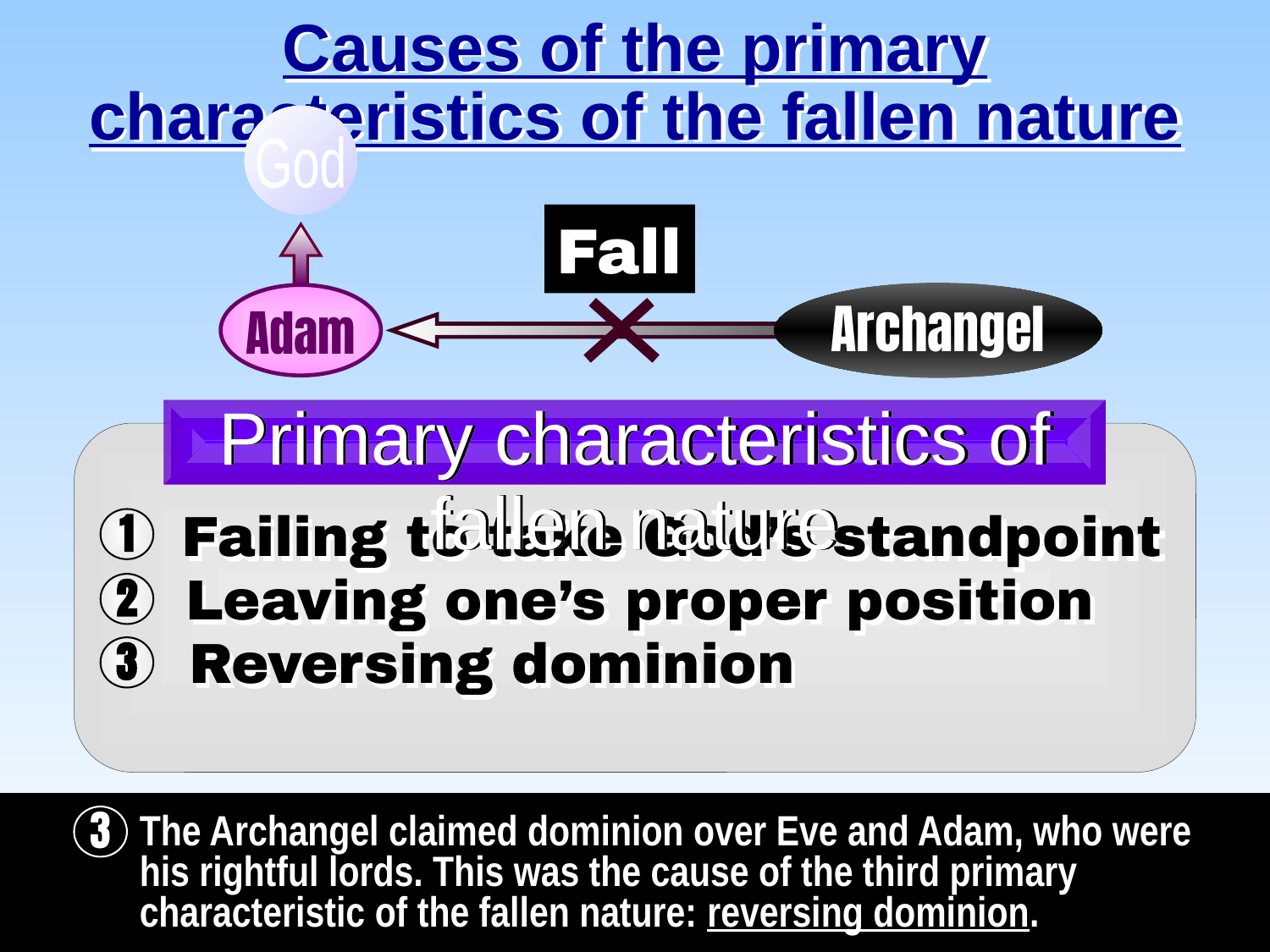

Causes of the primary characteristics of the fallen nature

God
Fall

Archangel

Adam

Primary characteristics of fallen nature

Failing to take God’s standpoint
1
Leaving one’s proper position
2
Reversing dominion
3

3
The Archangel claimed dominion over Eve and Adam, who were his rightful lords. This was the cause of the third primary characteristic of the fallen nature: reversing dominion.